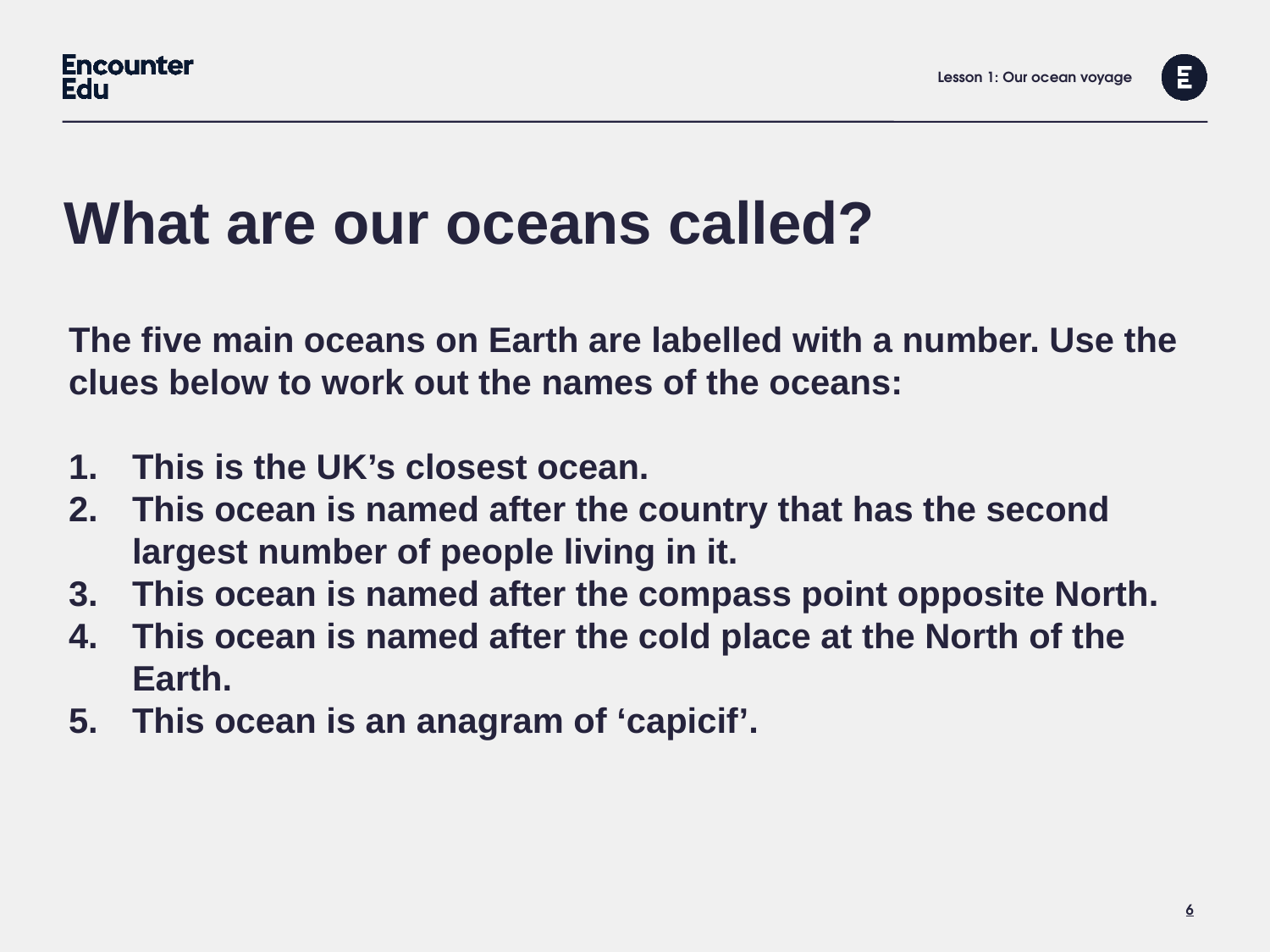

Lesson 1: Our ocean voyage
What are our oceans called?
The five main oceans on Earth are labelled with a number. Use the clues below to work out the names of the oceans:
This is the UK’s closest ocean.
This ocean is named after the country that has the second largest number of people living in it.
This ocean is named after the compass point opposite North.
This ocean is named after the cold place at the North of the Earth.
This ocean is an anagram of ‘capicif’.
6